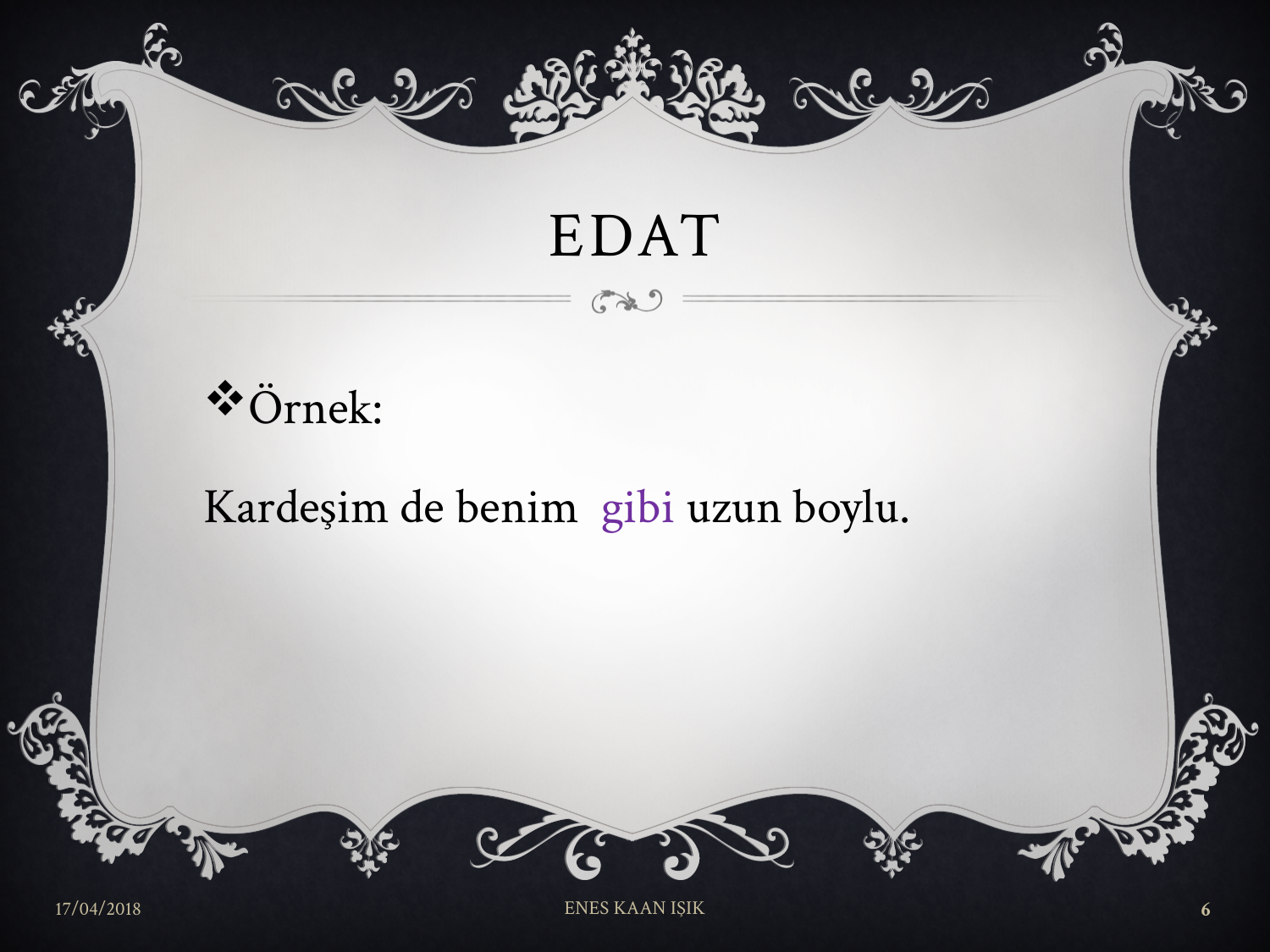

# Edat
Örnek:
Kardeşim de benim  gibi uzun boylu.
17/04/2018
ENES KAAN IŞIK
6